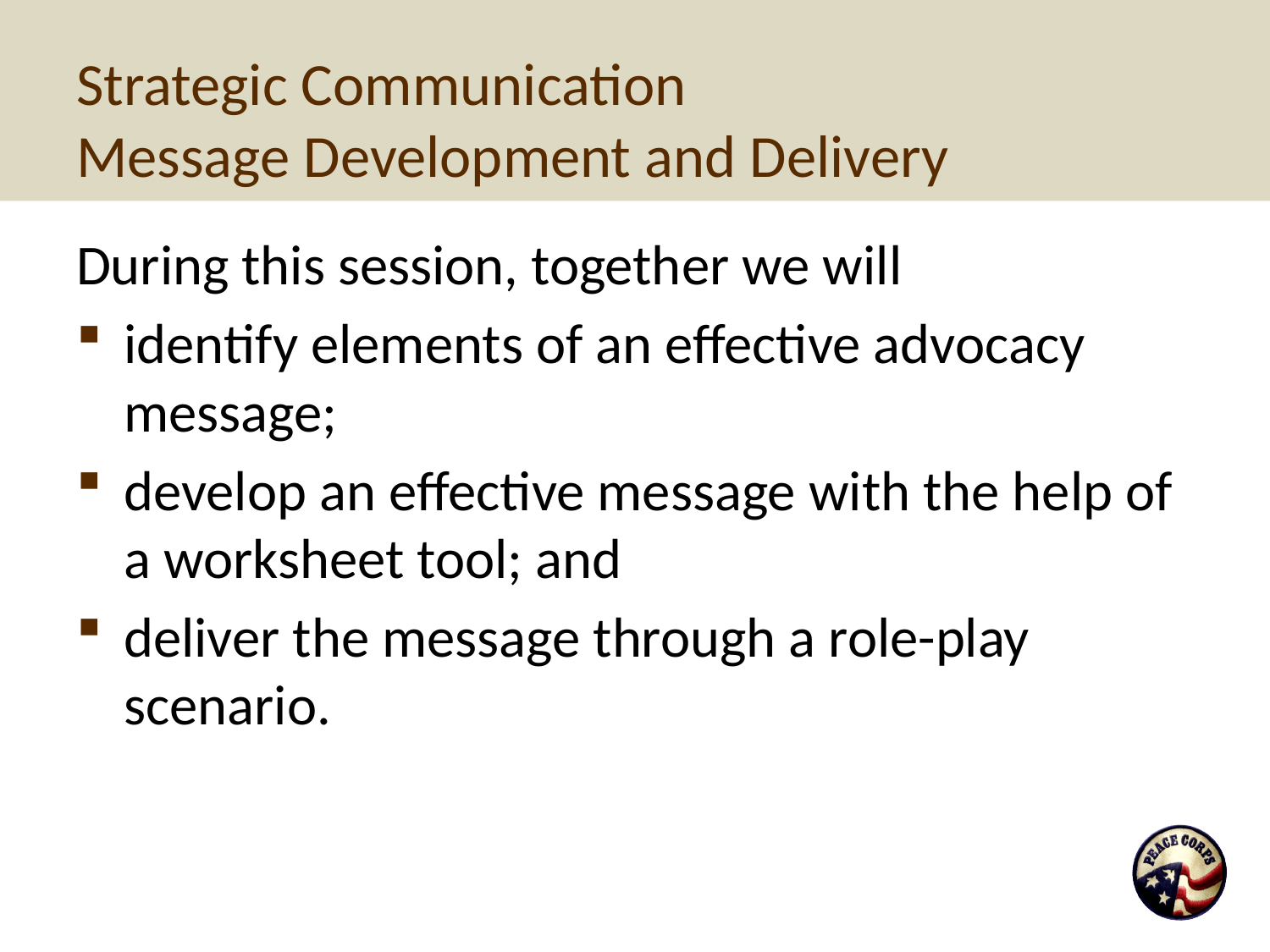

# Strategic Communication Message Development and Delivery
During this session, together we will
identify elements of an effective advocacy message;
develop an effective message with the help of a worksheet tool; and
deliver the message through a role-play scenario.